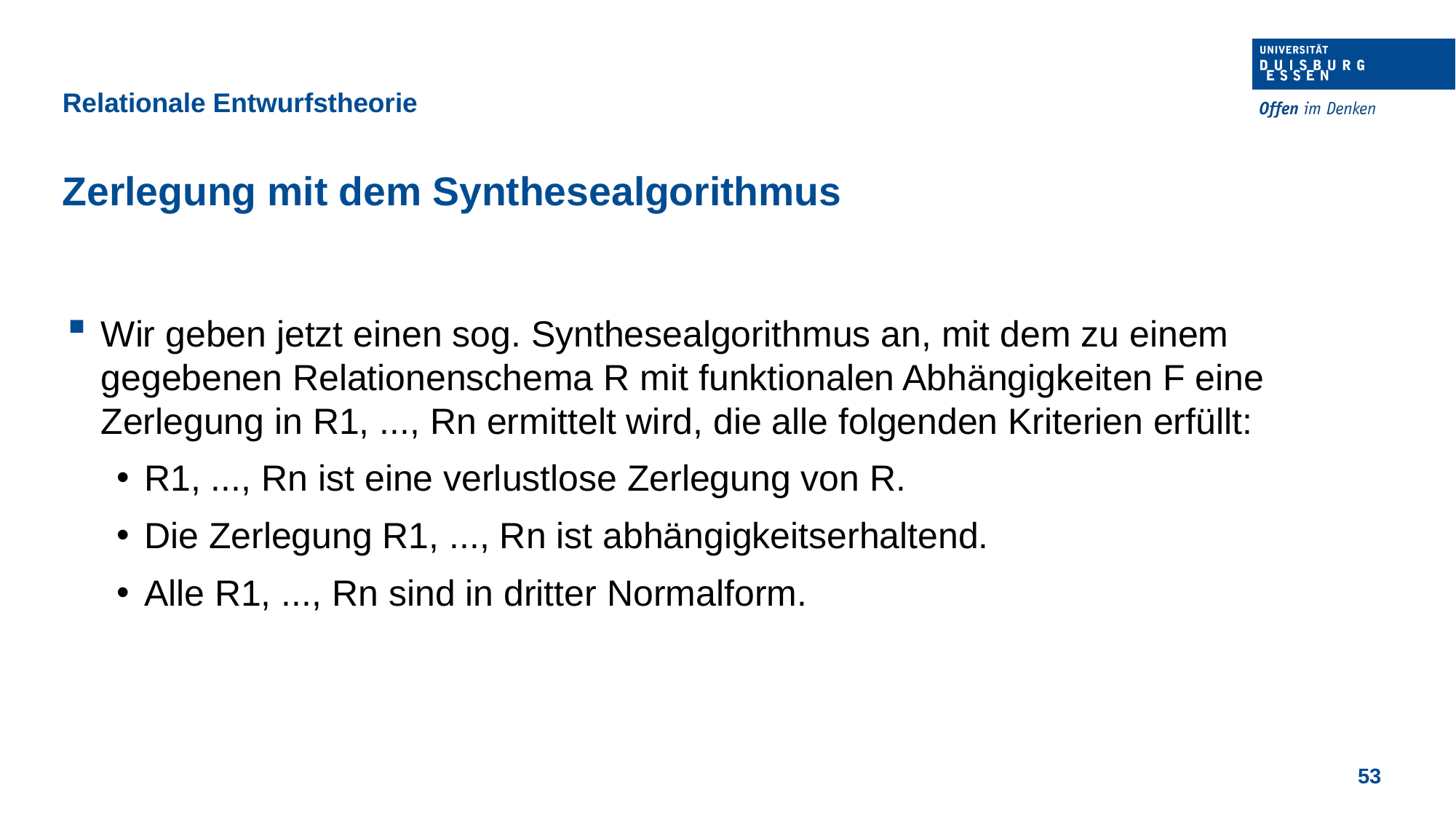

Relationale Entwurfstheorie
Zerlegung mit dem Synthesealgorithmus
Wir geben jetzt einen sog. Synthesealgorithmus an, mit dem zu einem gegebenen Relationenschema R mit funktionalen Abhängigkeiten F eine Zerlegung in R1, ..., Rn ermittelt wird, die alle folgenden Kriterien erfüllt:
R1, ..., Rn ist eine verlustlose Zerlegung von R.
Die Zerlegung R1, ..., Rn ist abhängigkeitserhaltend.
Alle R1, ..., Rn sind in dritter Normalform.
53